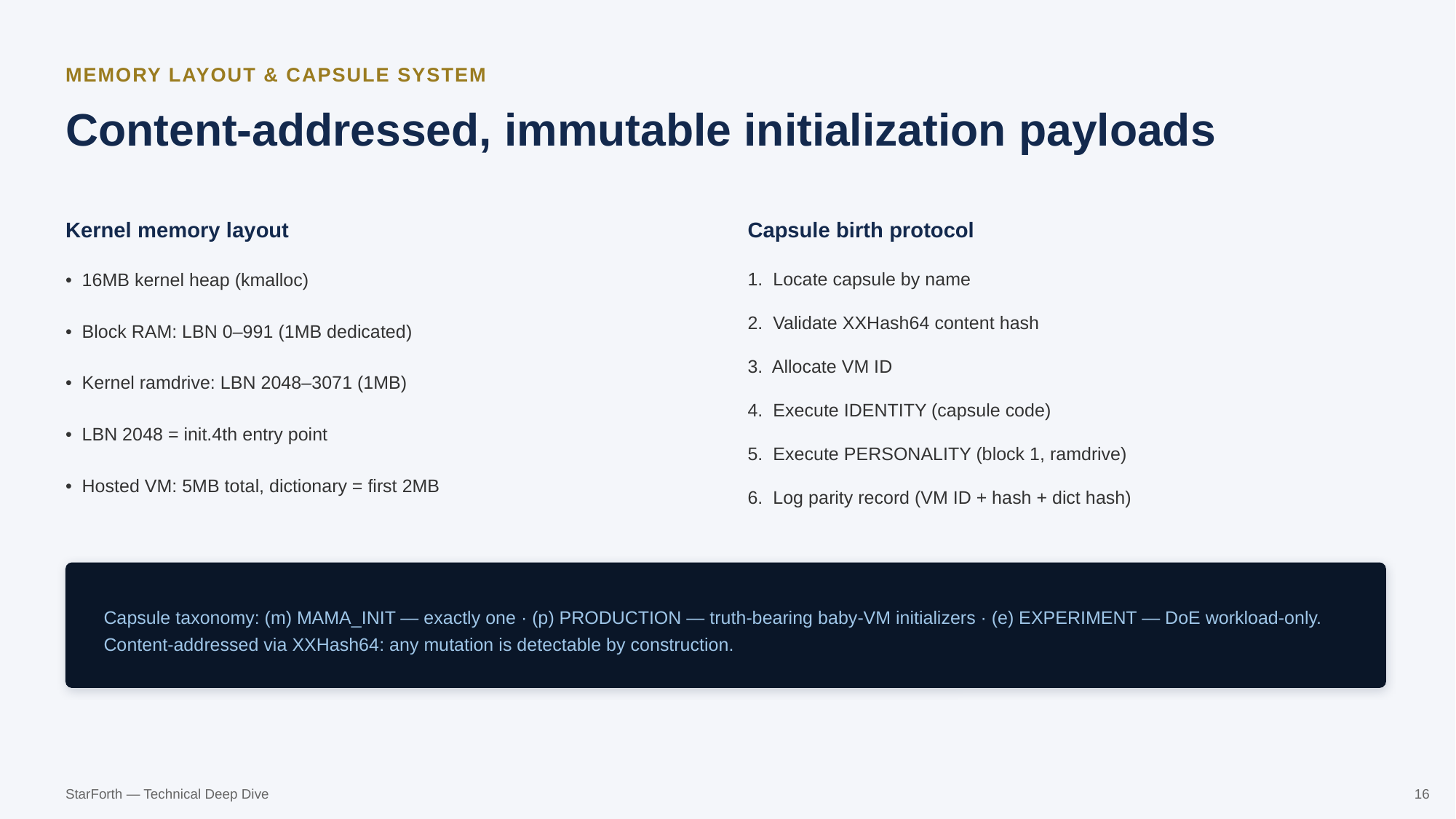

MEMORY LAYOUT & CAPSULE SYSTEM
Content-addressed, immutable initialization payloads
Kernel memory layout
Capsule birth protocol
•  16MB kernel heap (kmalloc)
1.  Locate capsule by name
2.  Validate XXHash64 content hash
•  Block RAM: LBN 0–991 (1MB dedicated)
3.  Allocate VM ID
•  Kernel ramdrive: LBN 2048–3071 (1MB)
4.  Execute IDENTITY (capsule code)
•  LBN 2048 = init.4th entry point
5.  Execute PERSONALITY (block 1, ramdrive)
•  Hosted VM: 5MB total, dictionary = first 2MB
6.  Log parity record (VM ID + hash + dict hash)

Capsule taxonomy: (m) MAMA_INIT — exactly one · (p) PRODUCTION — truth-bearing baby-VM initializers · (e) EXPERIMENT — DoE workload-only. Content-addressed via XXHash64: any mutation is detectable by construction.
StarForth — Technical Deep Dive
16